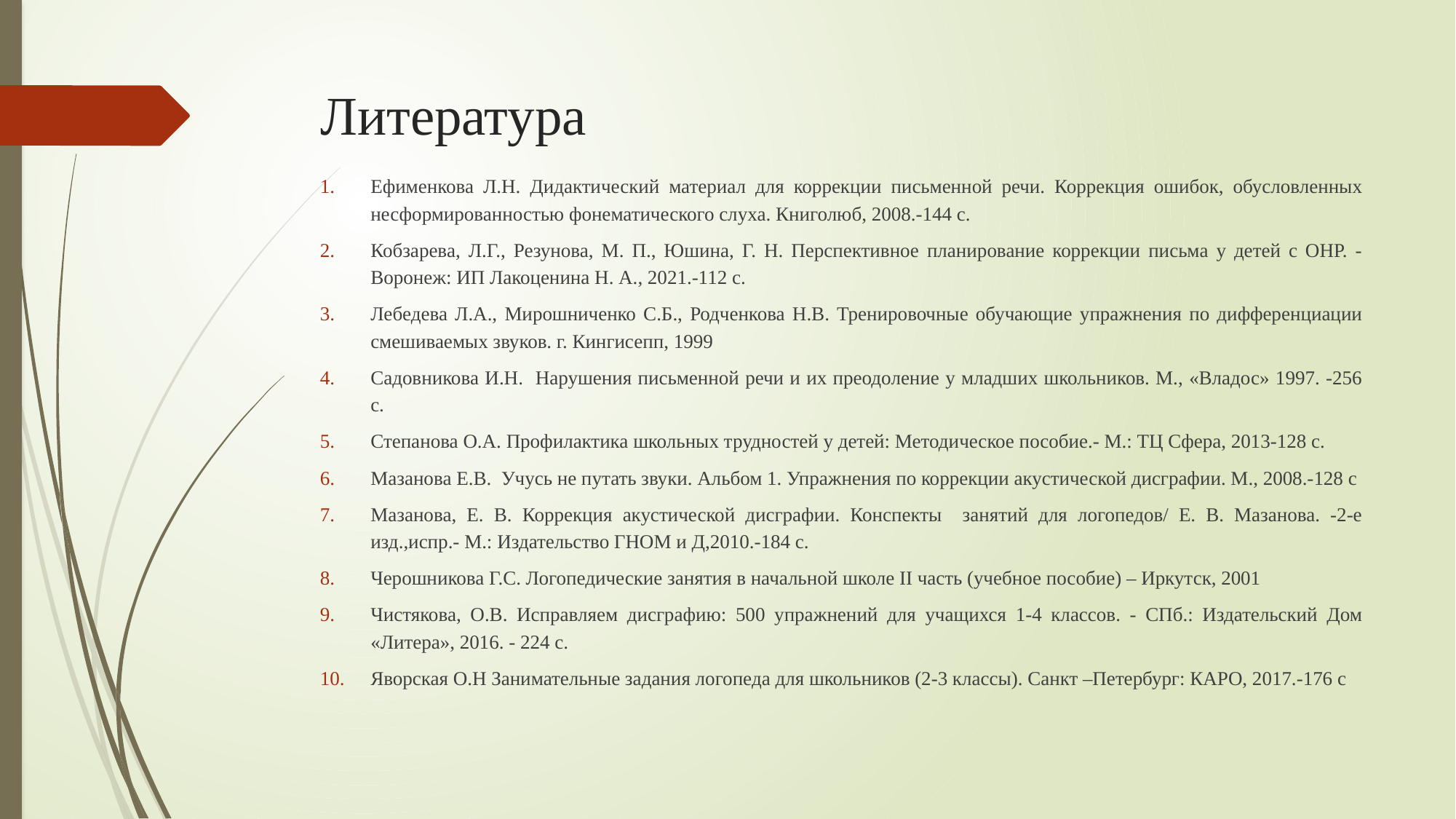

# Литература

Ефименкова Л.Н. Дидактический материал для коррекции письменной речи. Коррекция ошибок, обусловленных несформированностью фонематического слуха. Книголюб, 2008.-144 с.
Кобзарева, Л.Г., Резунова, М. П., Юшина, Г. Н. Перспективное планирование коррекции письма у детей с ОНР. - Воронеж: ИП Лакоценина Н. А., 2021.-112 с.
Лебедева Л.А., Мирошниченко С.Б., Родченкова Н.В. Тренировочные обучающие упражнения по дифференциации смешиваемых звуков. г. Кингисепп, 1999
Садовникова И.Н.  Нарушения письменной речи и их преодоление у младших школьников. М., «Владос» 1997. -256 с.
Степанова О.А. Профилактика школьных трудностей у детей: Методическое пособие.- М.: ТЦ Сфера, 2013-128 с.
Мазанова Е.В.  Учусь не путать звуки. Альбом 1. Упражнения по коррекции акустической дисграфии. М., 2008.-128 с
Мазанова, Е. В. Коррекция акустической дисграфии. Конспекты  занятий для логопедов/ Е. В. Мазанова. -2-е изд.,испр.- М.: Издательство ГНОМ и Д,2010.-184 с.
Черошникова Г.С. Логопедические занятия в начальной школе II часть (учебное пособие) – Иркутск, 2001
Чистякова, О.В. Исправляем дисграфию: 500 упражнений для учащихся 1-4 классов. - СПб.: Издательский Дом «Литера», 2016. - 224 с.
Яворская О.Н Занимательные задания логопеда для школьников (2-3 классы). Санкт –Петербург: КАРО, 2017.-176 с